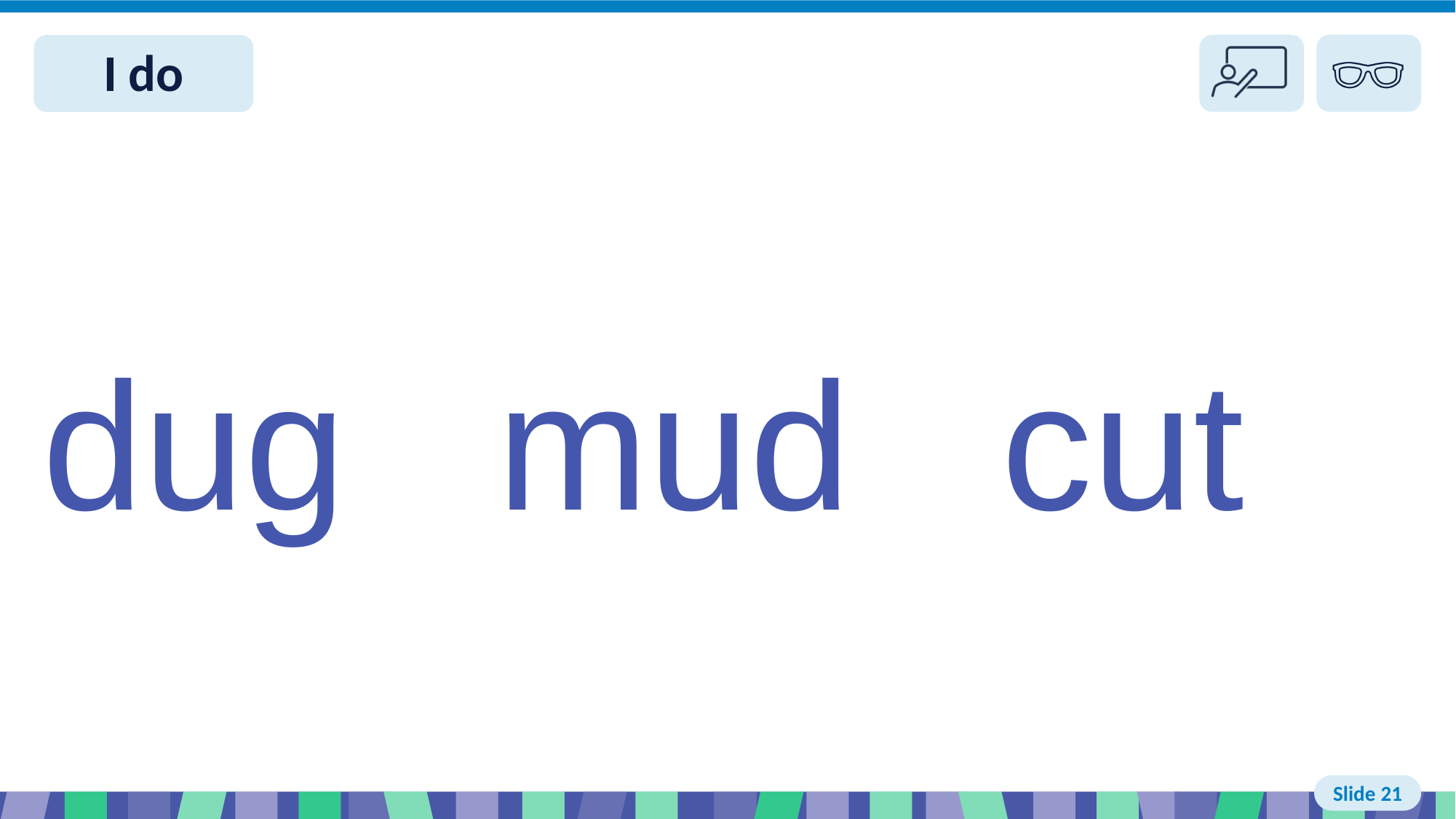

# Slide 21 I do read
dug   mud   cut